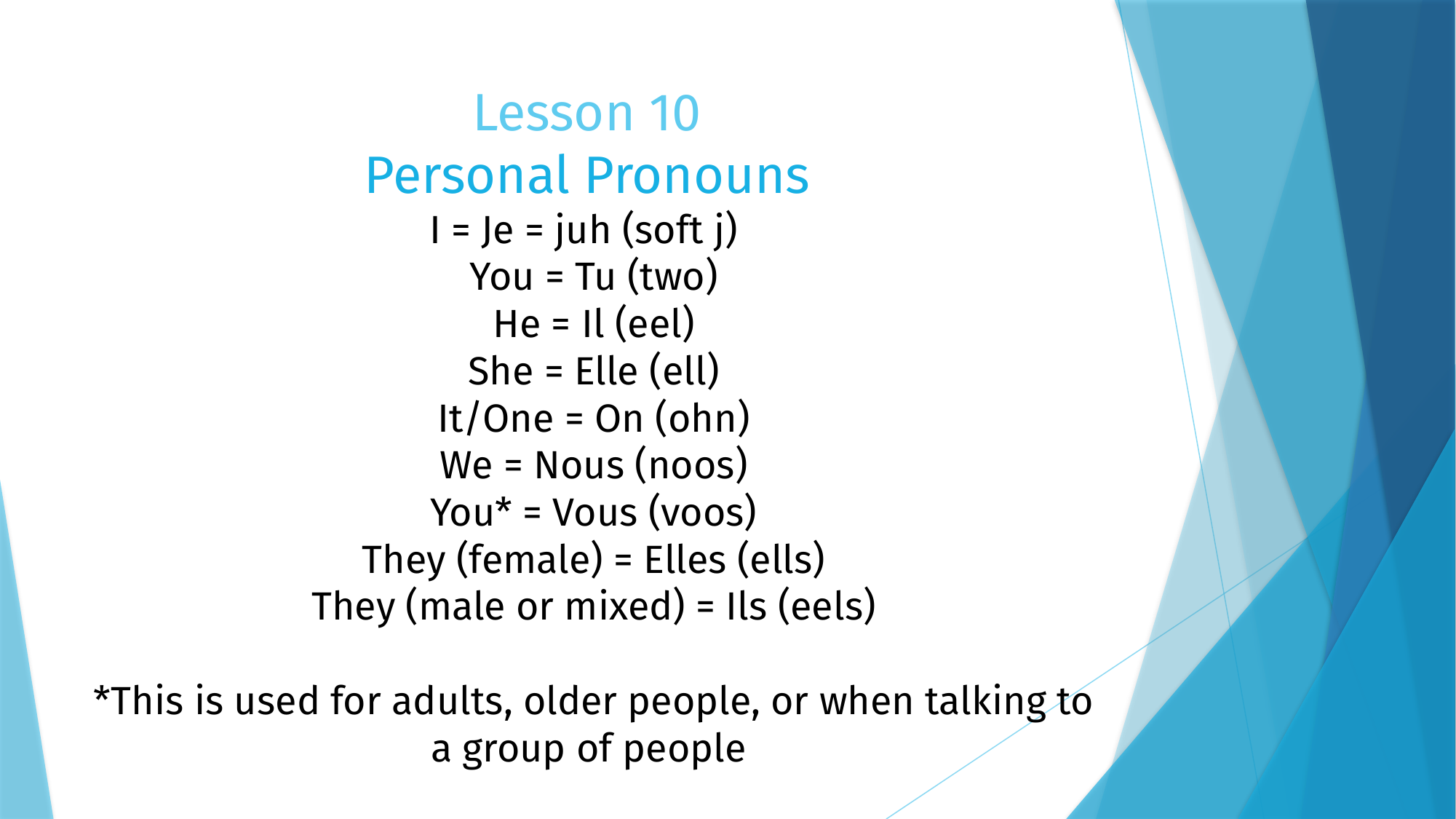

# Lesson 10 Personal Pronouns I = Je = juh (soft j) You = Tu (two) He = Il (eel) She = Elle (ell) It/One = On (ohn) We = Nous (noos) You* = Vous (voos) They (female) = Elles (ells) They (male or mixed) = Ils (eels) *This is used for adults, older people, or when talking to a group of people